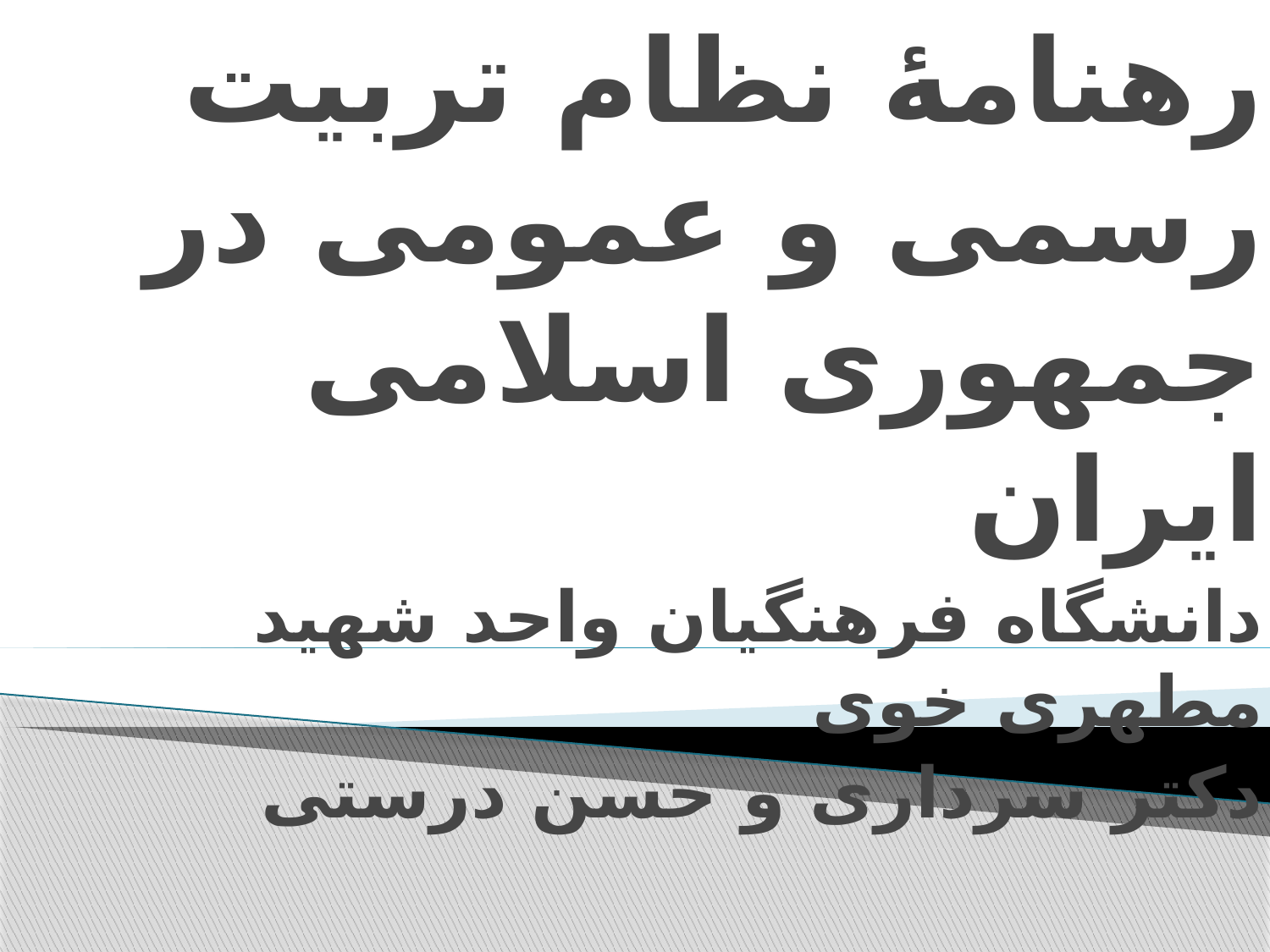

رهنامۀ نظام تربیت رسمی و عمومی در جمهوری اسلامی ایران
دانشگاه فرهنگیان واحد شهید مطهری خوی
دکتر سرداری و حسن درستی